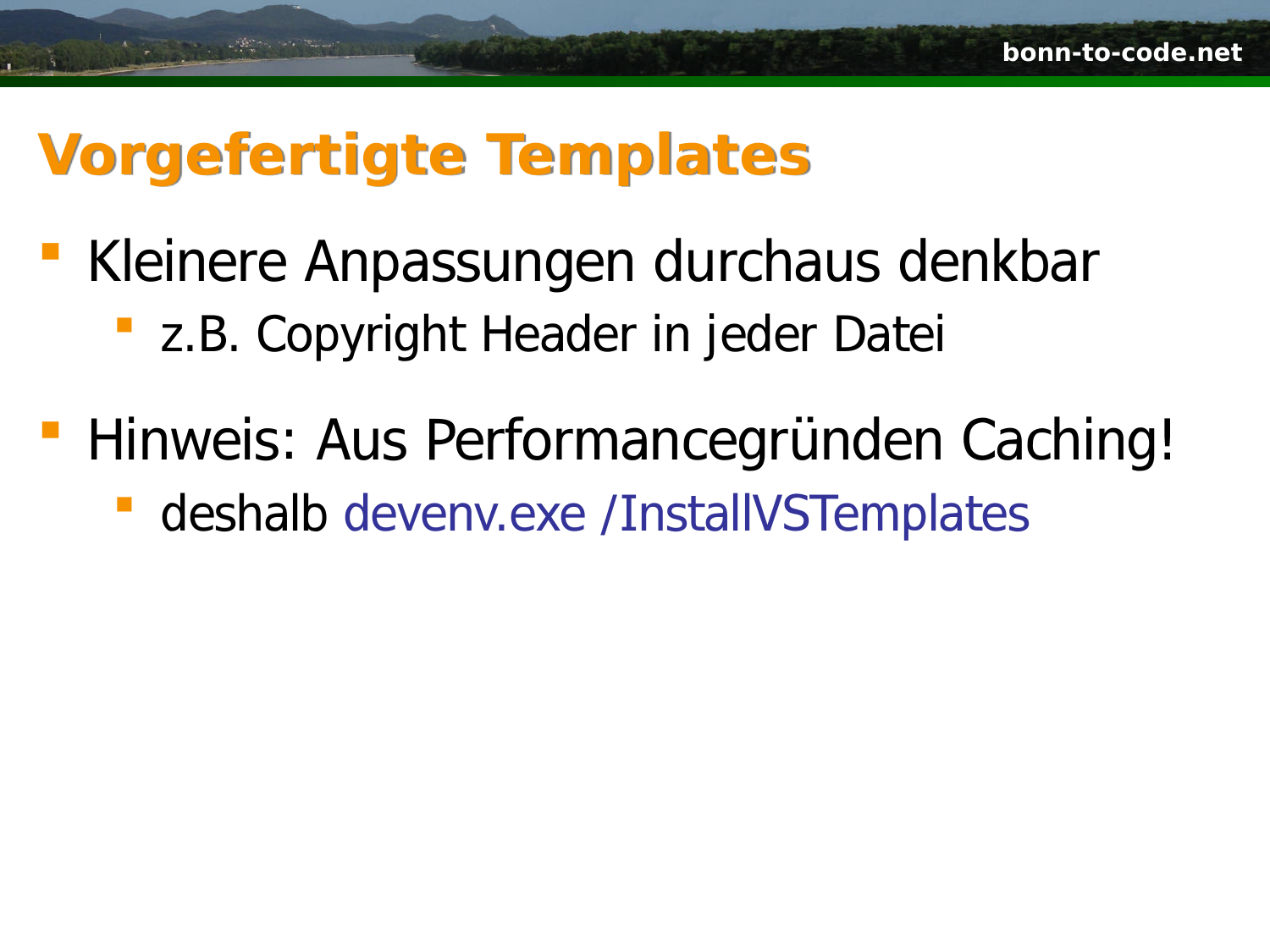

# Vorgefertigte Templates
Kleinere Anpassungen durchaus denkbar
z.B. Copyright Header in jeder Datei
Hinweis: Aus Performancegründen Caching!
deshalb devenv.exe /InstallVSTemplates